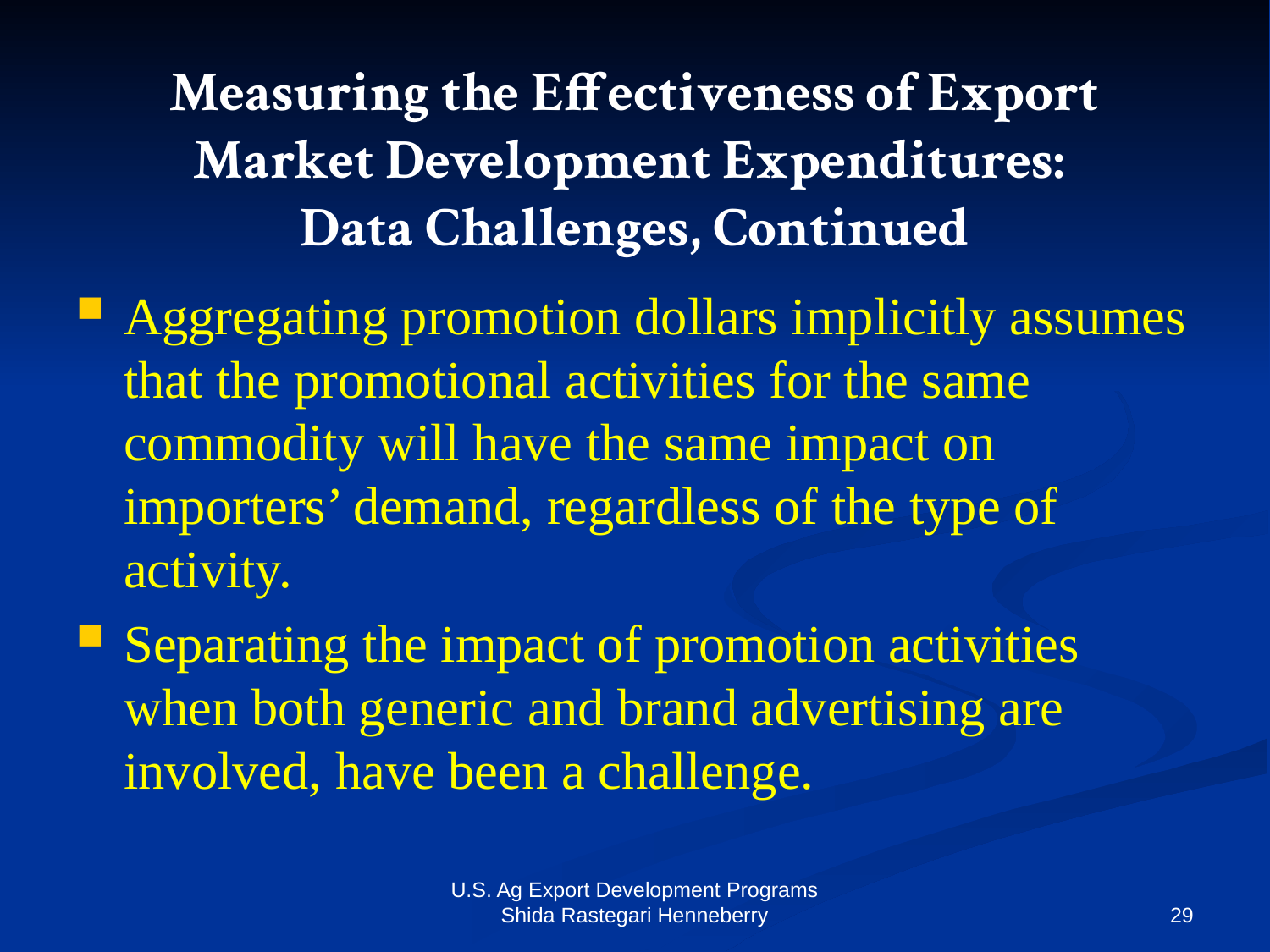

# Measuring the Effectiveness of Export Market Development Expenditures: Data Challenges, Continued
Aggregating promotion dollars implicitly assumes that the promotional activities for the same commodity will have the same impact on importers’ demand, regardless of the type of activity.
Separating the impact of promotion activities when both generic and brand advertising are involved, have been a challenge.

U.S. Ag Export Development Programs Shida Rastegari Henneberry
29